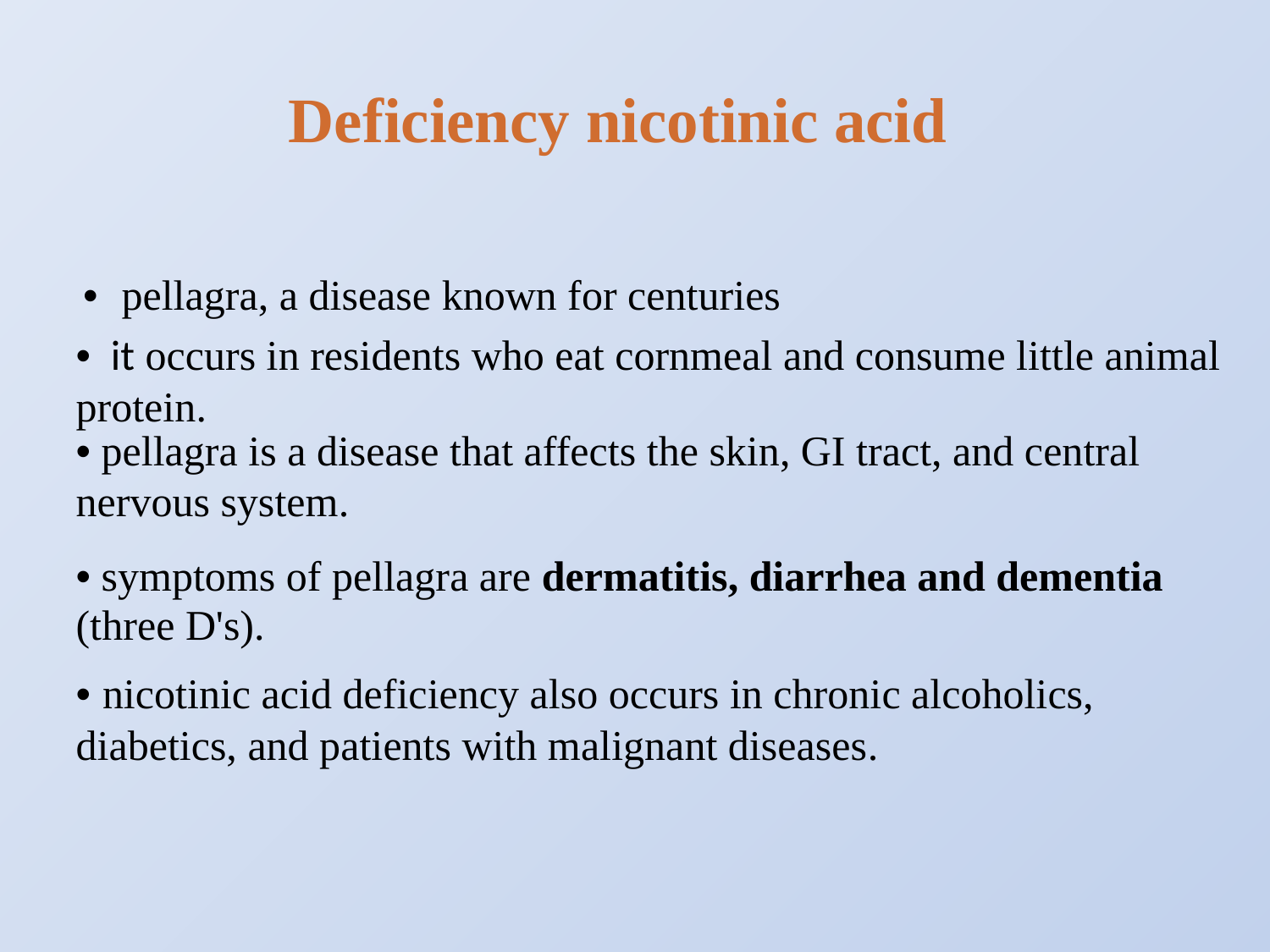

Deficiency nicotinic acid
•  pellagra, a disease known for centuries

•  it occurs in residents who eat cornmeal and consume little animal protein.

• pellagra is a disease that affects the skin, GI tract, and central nervous system.

• symptoms of pellagra are dermatitis, diarrhea and dementia (three D's).

• nicotinic acid deficiency also occurs in chronic alcoholics, diabetics, and patients with malignant diseases.